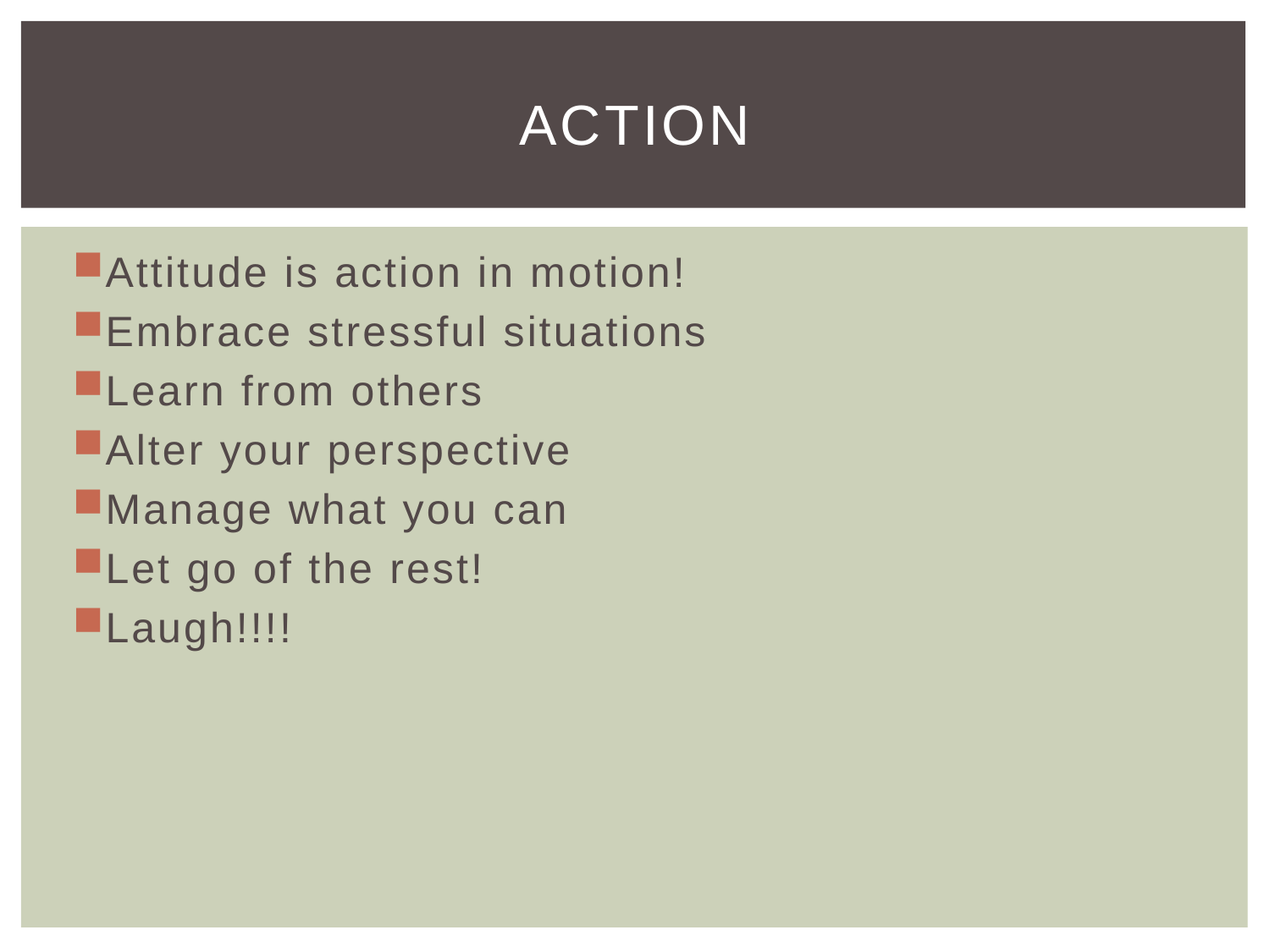

# Action
Attitude is action in motion!
Embrace stressful situations
Learn from others
Alter your perspective
Manage what you can
Let go of the rest!
Laugh!!!!